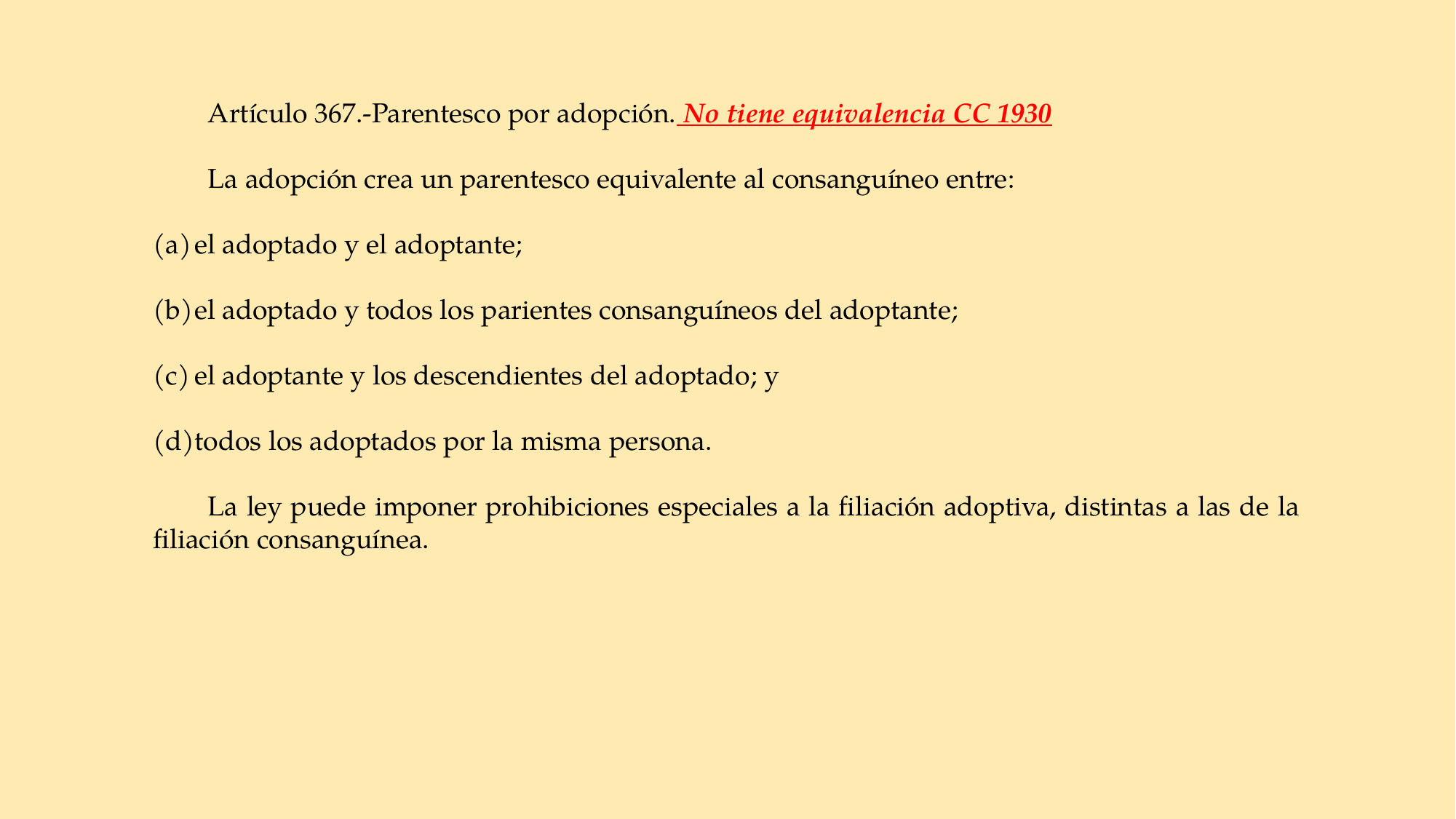

Artículo 367.-Parentesco por adopción. No tiene equivalencia CC 1930

La adopción crea un parentesco equivalente al consanguíneo entre:

el adoptado y el adoptante;

el adoptado y todos los parientes consanguíneos del adoptante;

el adoptante y los descendientes del adoptado; y

todos los adoptados por la misma persona.

La ley puede imponer prohibiciones especiales a la filiación adoptiva, distintas a las de la filiación consanguínea.